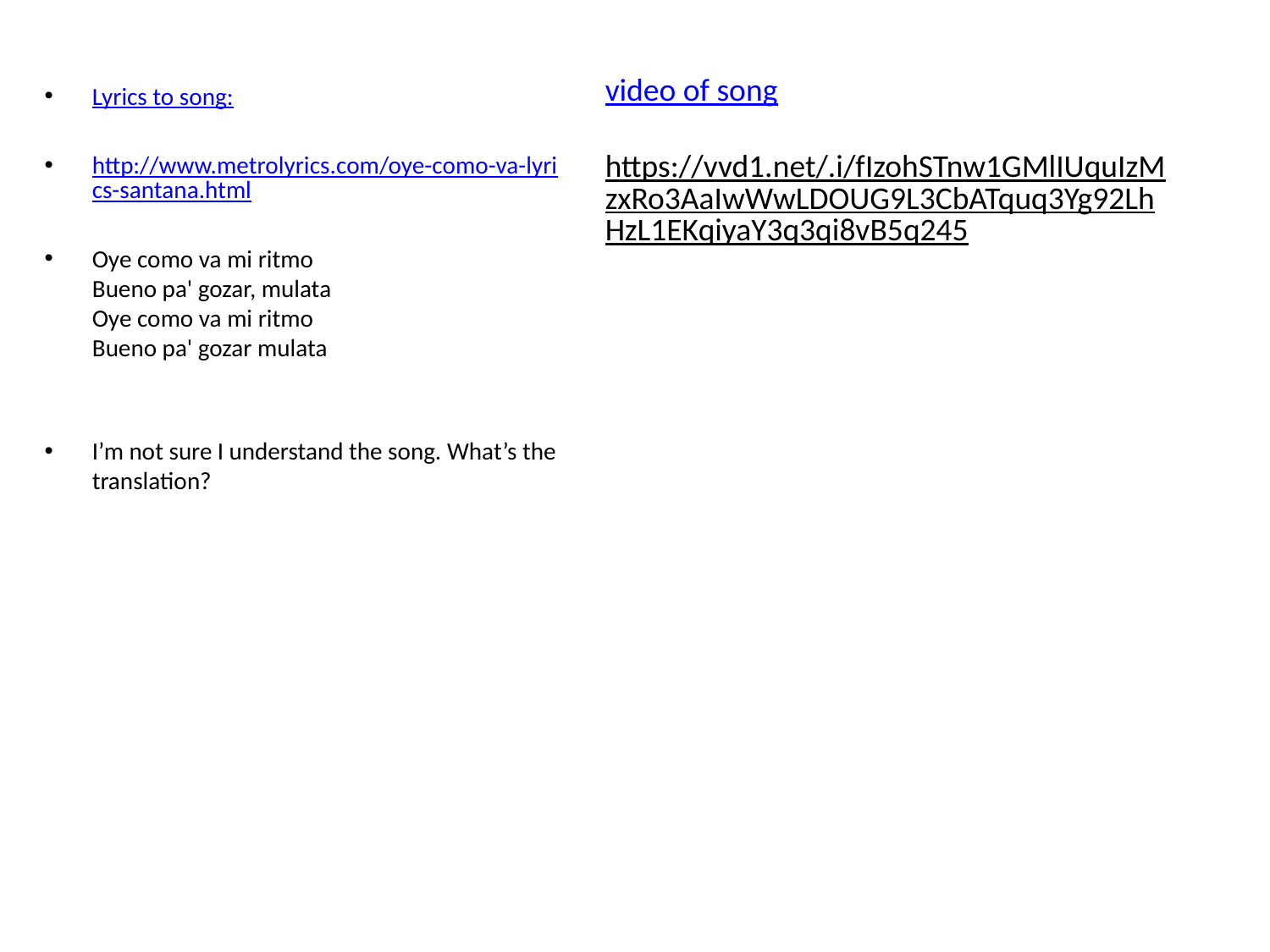

video of song

https://vvd1.net/.i/fIzohSTnw1GMlIUquIzMzxRo3AaIwWwLDOUG9L3CbATquq3Yg92LhHzL1EKqiyaY3q3qi8vB5q245

Lyrics to song:

http://www.metrolyrics.com/oye-como-va-lyrics-santana.html

Oye como va mi ritmo
Bueno pa' gozar, mulata
Oye como va mi ritmo
Bueno pa' gozar mulata

I’m not sure I understand the song. What’s the translation?